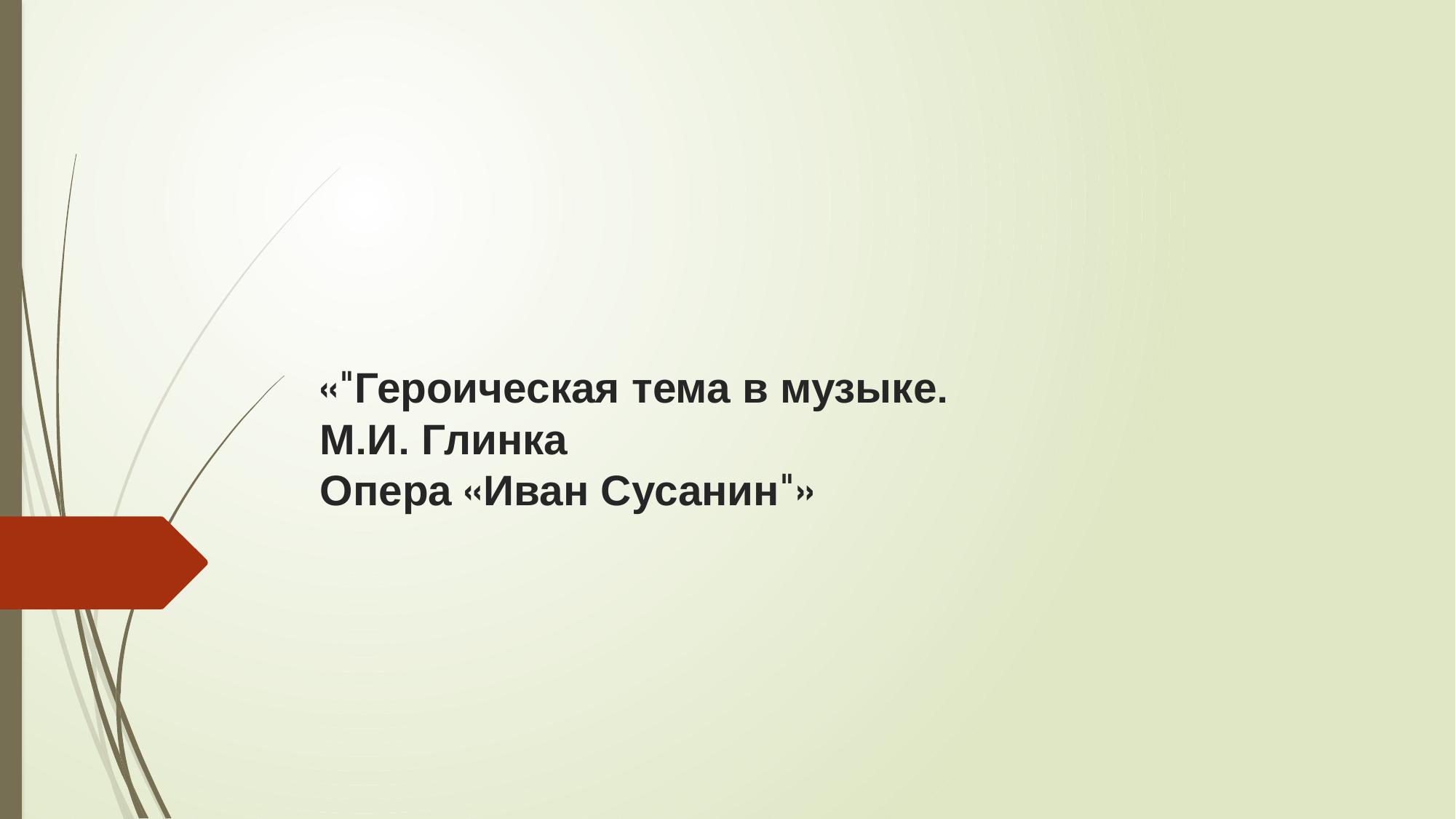

# «"Героическая тема в музыке. М.И. Глинка Опера «Иван Сусанин"»